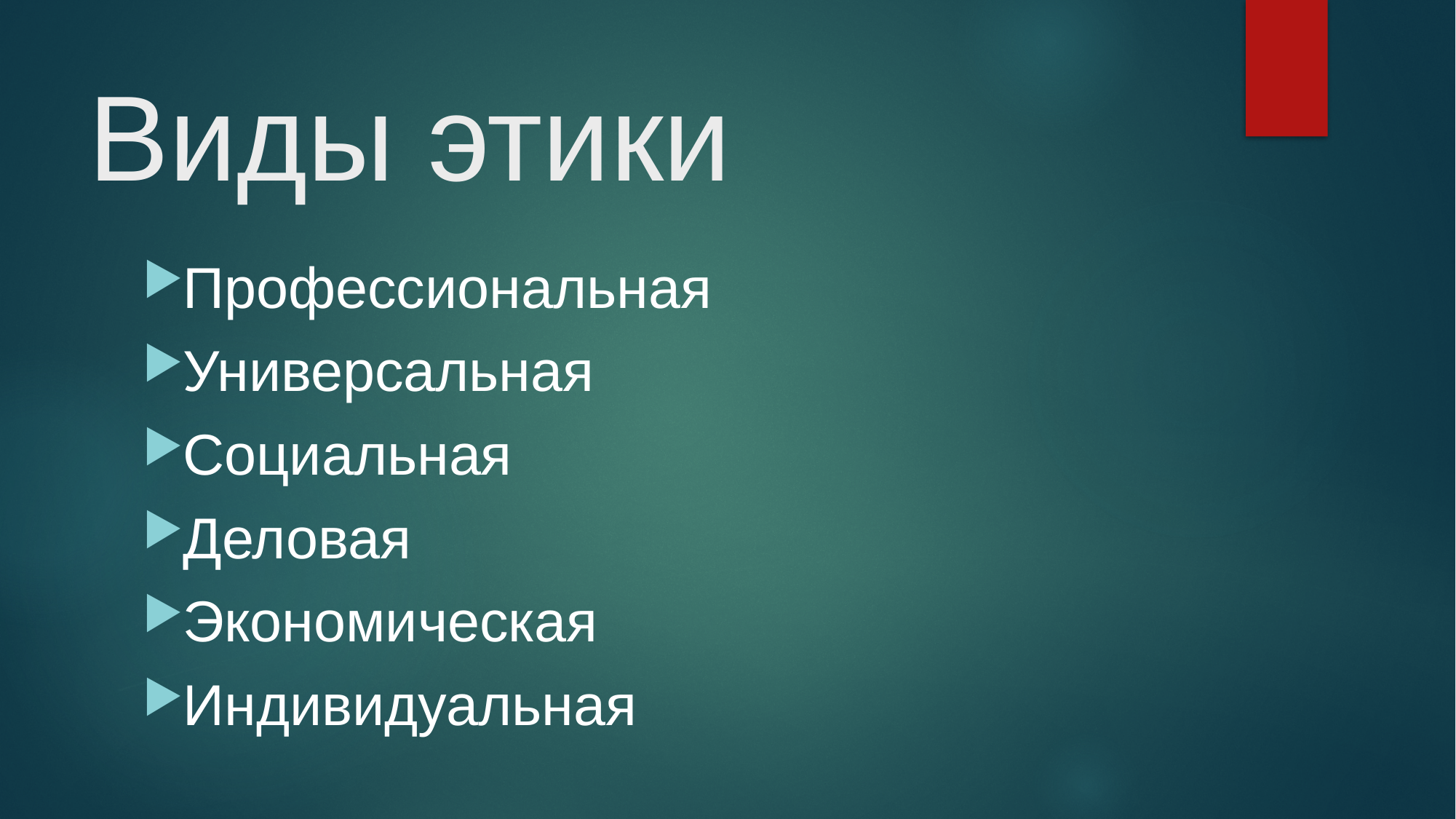

# Виды этики
Профессиональная
Универсальная
Социальная
Деловая
Экономическая
Индивидуальная